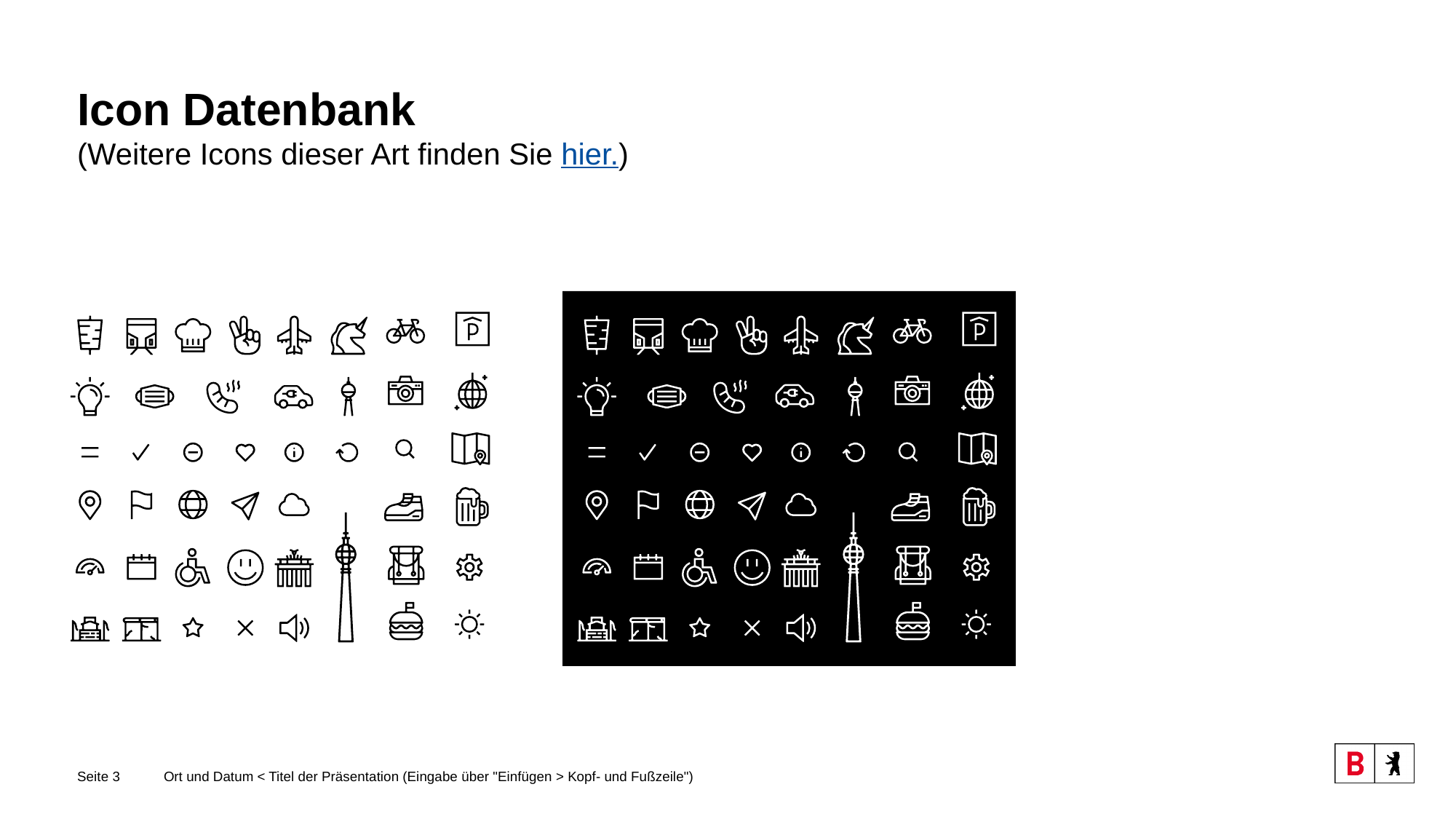

# Icon Datenbank (Weitere Icons dieser Art finden Sie hier.)

Seite 3
Ort und Datum < Titel der Präsentation (Eingabe über "Einfügen > Kopf- und Fußzeile")